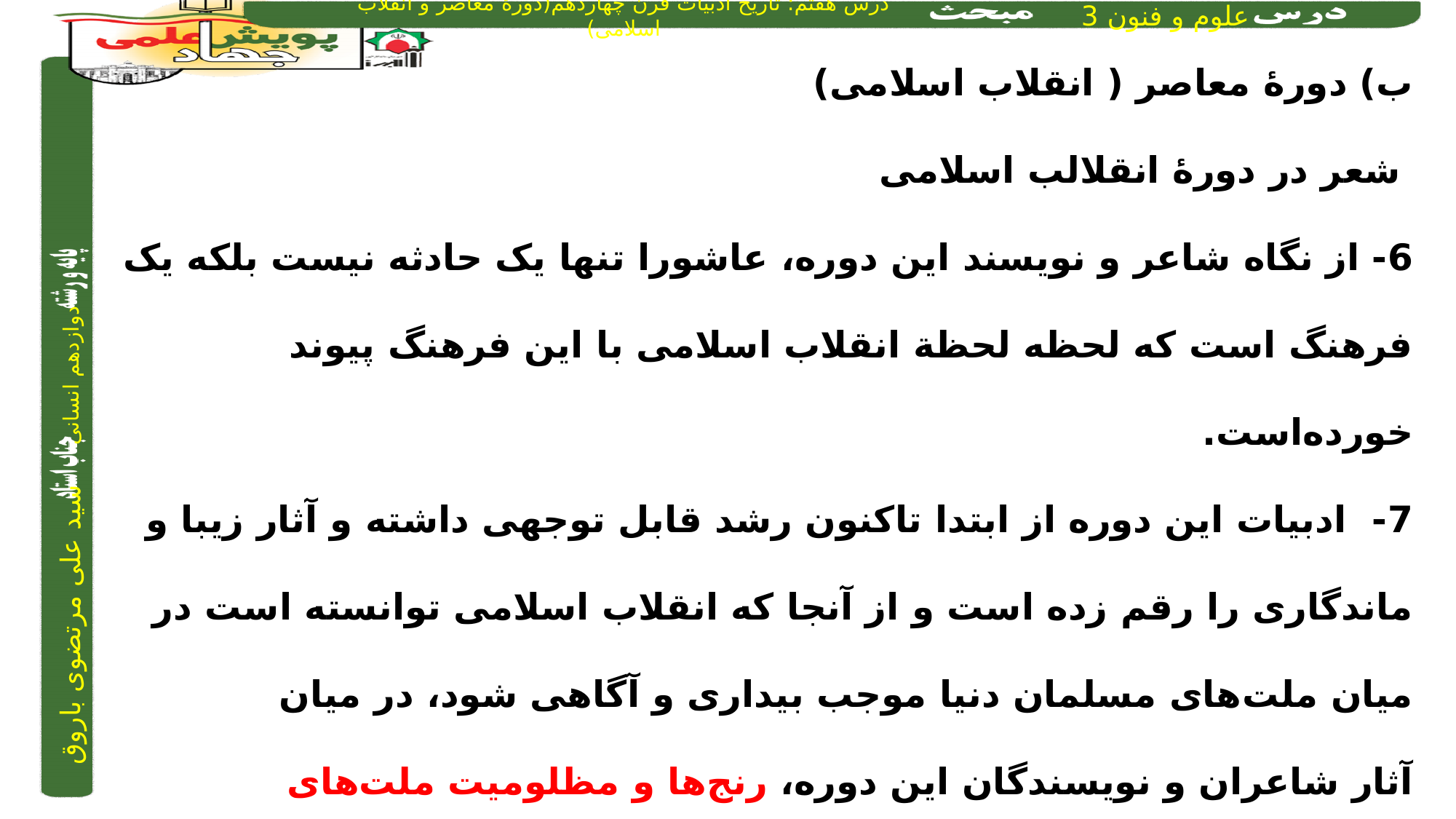

ب) دورۀ معاصر ( انقلاب اسلامی)
 شعر در دورۀ انقلالب اسلامی
6- از نگاه شاعر و نویسند این دوره، عاشورا تنها یک حادثه نیست بلکه یک فرهنگ است که لحظه لحظة انقلاب اسلامی با این فرهنگ پیوند خورده‌است.
7-  ادبیات این دوره از ابتدا تاکنون رشد قابل توجهی داشته و آثار زیبا و ماندگاری را رقم زده است و از آنجا که انقلاب اسلامی توانسته است در میان ملت‌های مسلمان دنیا موجب بیداری و آگاهی شود، در میان
آثار شاعران و نویسندگان این دوره، رنج‌ها و مظلومیت ملت‌های مسلمانی مانند فلسطین،لبنان و افغانستان به چشم می‌خورد.